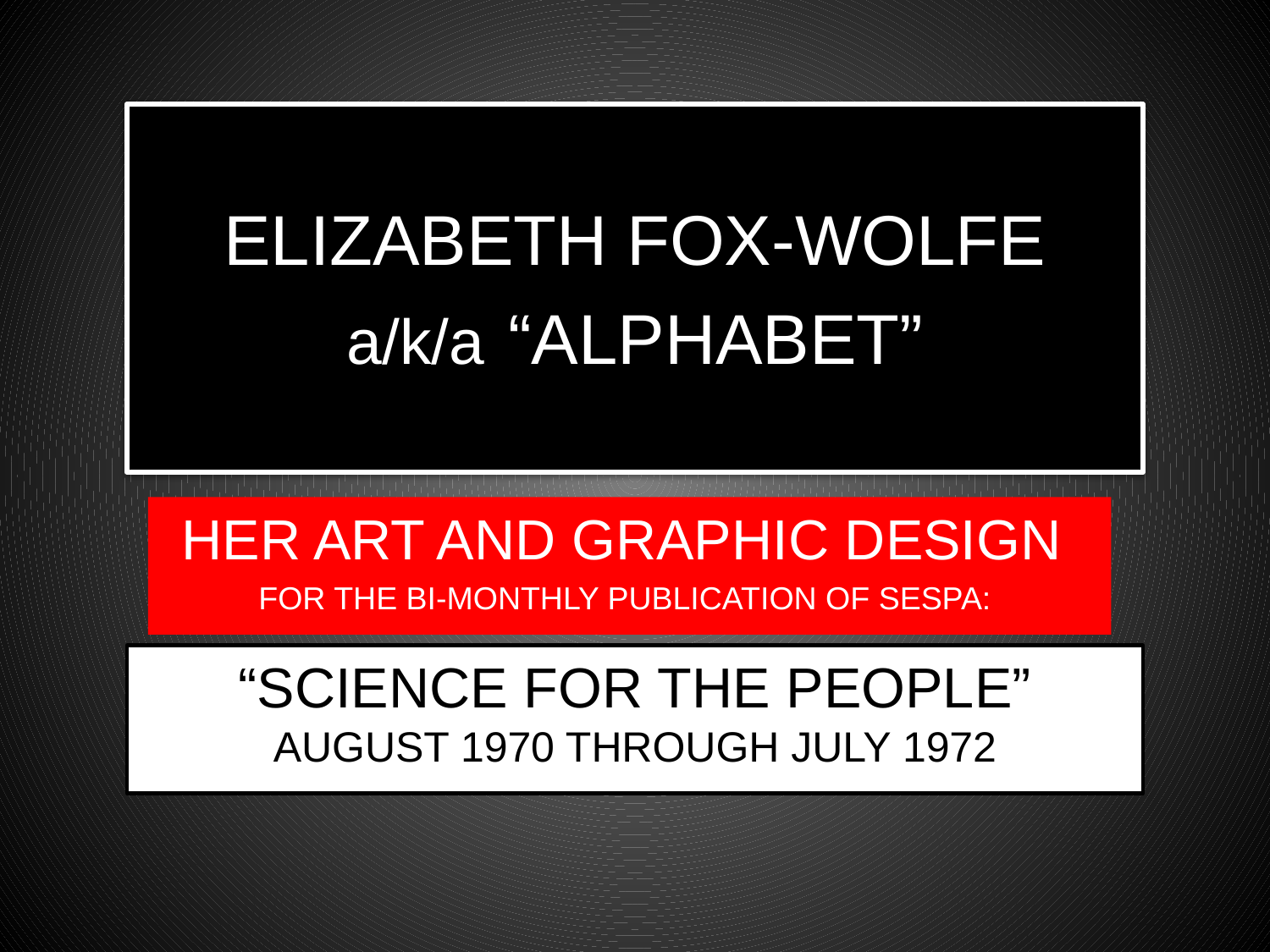

ELIZABETH FOX-WOLFE
a/k/a “ALPHABET”

HER ART AND GRAPHIC DESIGN
FOR THE BI-MONTHLY PUBLICATION OF SESPA:
# “SCIENCE FOR THE PEOPLE” AUGUST 1970 THROUGH JULY 1972